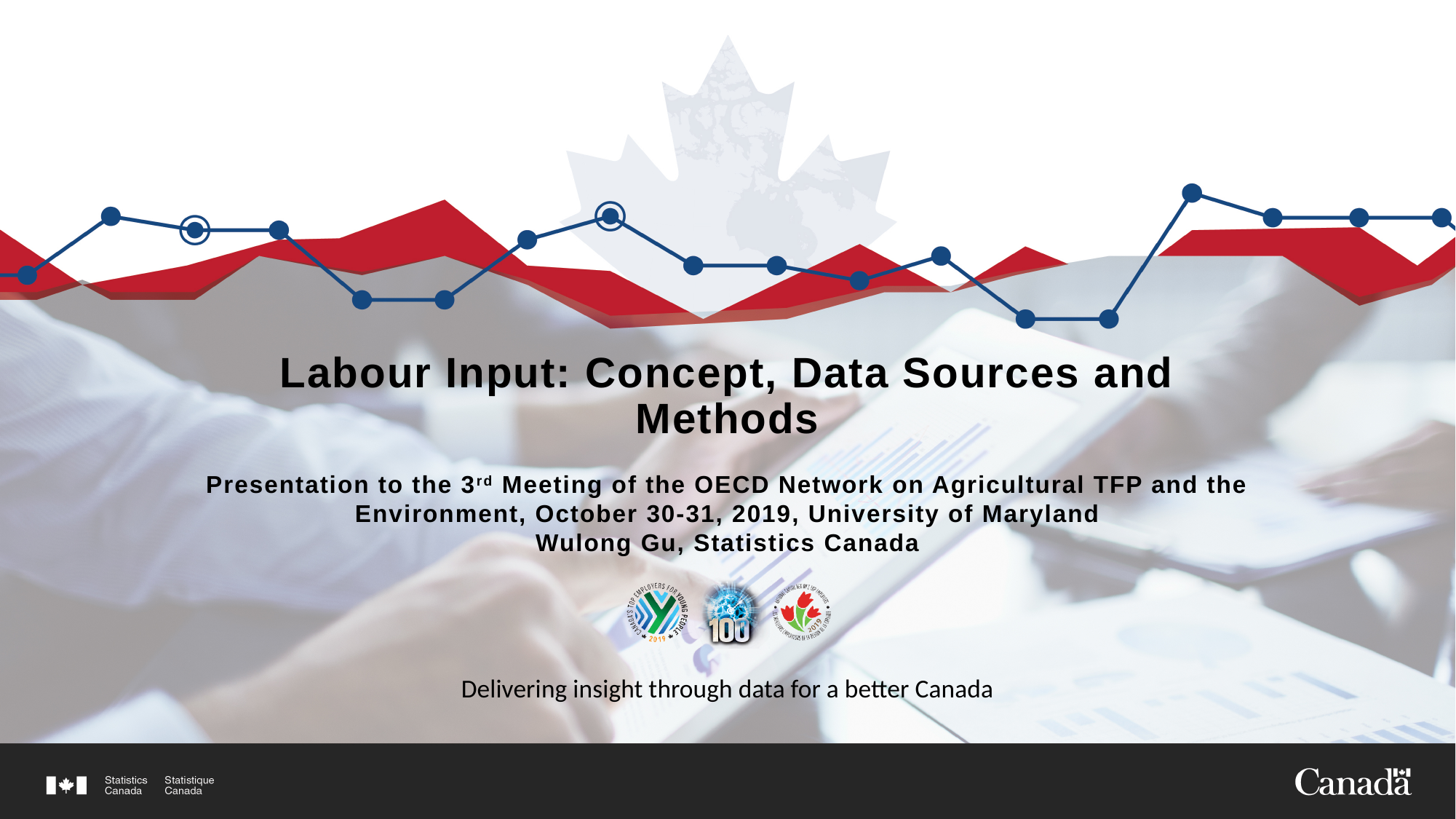

# Labour Input: Concept, Data Sources and Methods
Presentation to the 3rd Meeting of the OECD Network on Agricultural TFP and the Environment, October 30-31, 2019, University of Maryland
Wulong Gu, Statistics Canada